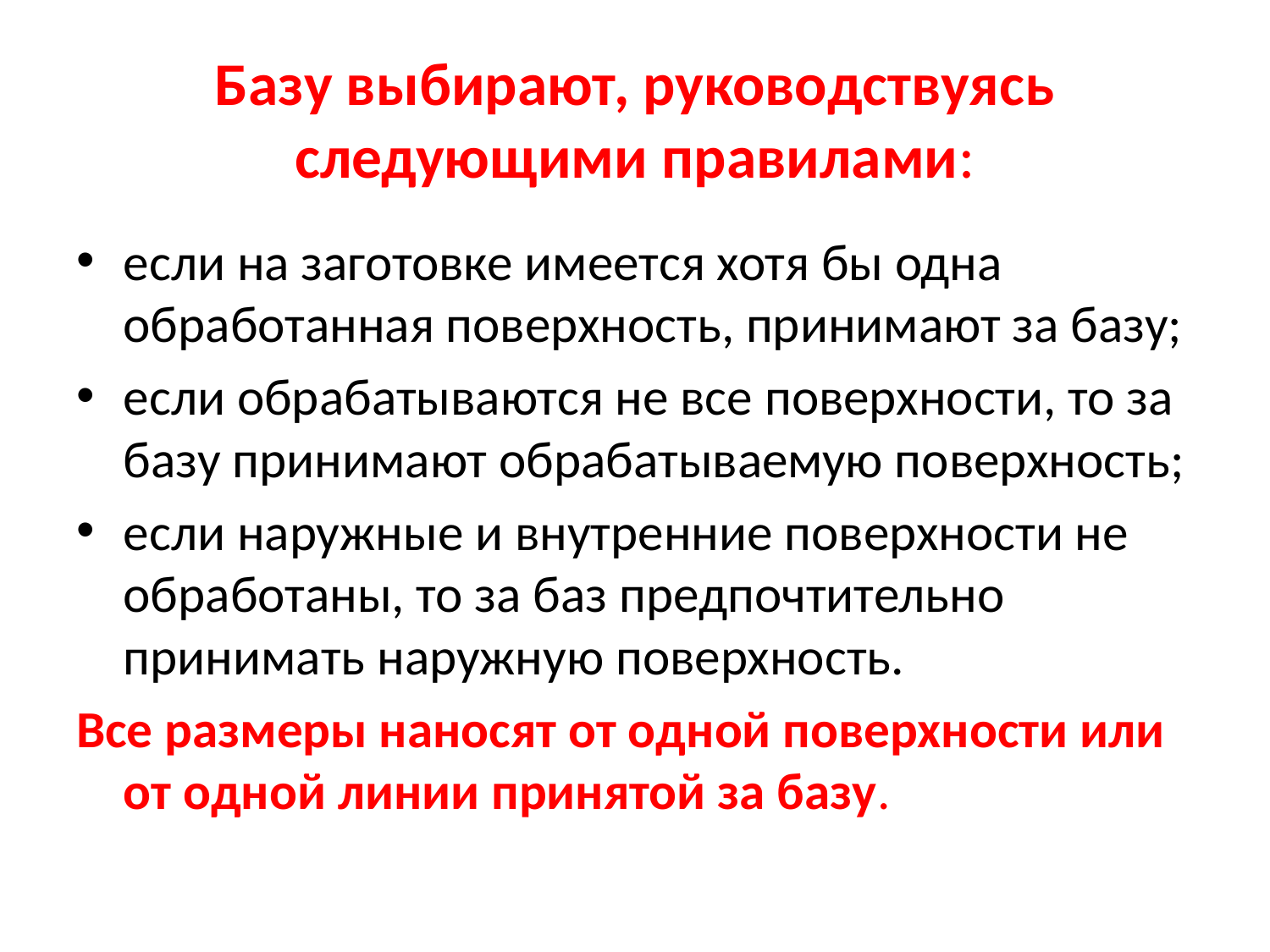

# Базу выбирают, руководствуясь следующими правилами:
если на заготовке имеется хотя бы одна обработанная поверхность, принимают за базу;
если обрабатываются не все поверхности, то за базу принимают обрабатываемую поверхность;
если наружные и внутренние поверхности не обработаны, то за баз предпочтительно принимать наружную поверхность.
Все размеры наносят от одной поверхности или от одной линии принятой за базу.